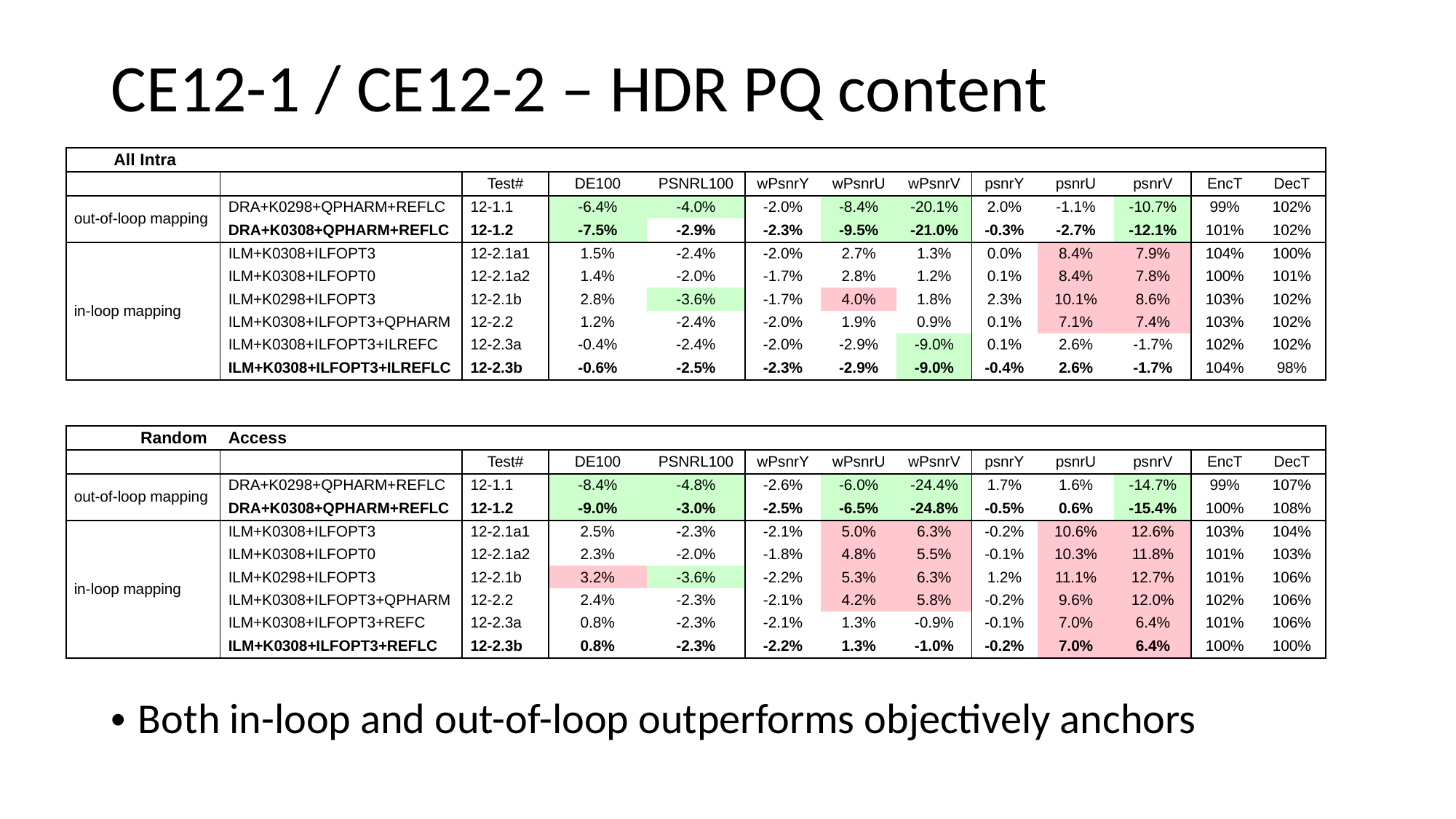

# CE12-1 / CE12-2 – HDR PQ content
| All Intra |  |  |  |  |  |  |  |  |  |  |  |  |
| --- | --- | --- | --- | --- | --- | --- | --- | --- | --- | --- | --- | --- |
|  |  | Test# | DE100 | PSNRL100 | wPsnrY | wPsnrU | wPsnrV | psnrY | psnrU | psnrV | EncT | DecT |
| out-of-loop mapping | DRA+K0298+QPHARM+REFLC | 12-1.1 | -6.4% | -4.0% | -2.0% | -8.4% | -20.1% | 2.0% | -1.1% | -10.7% | 99% | 102% |
|  | DRA+K0308+QPHARM+REFLC | 12-1.2 | -7.5% | -2.9% | -2.3% | -9.5% | -21.0% | -0.3% | -2.7% | -12.1% | 101% | 102% |
| in-loop mapping | ILM+K0308+ILFOPT3 | 12-2.1a1 | 1.5% | -2.4% | -2.0% | 2.7% | 1.3% | 0.0% | 8.4% | 7.9% | 104% | 100% |
|  | ILM+K0308+ILFOPT0 | 12-2.1a2 | 1.4% | -2.0% | -1.7% | 2.8% | 1.2% | 0.1% | 8.4% | 7.8% | 100% | 101% |
|  | ILM+K0298+ILFOPT3 | 12-2.1b | 2.8% | -3.6% | -1.7% | 4.0% | 1.8% | 2.3% | 10.1% | 8.6% | 103% | 102% |
|  | ILM+K0308+ILFOPT3+QPHARM | 12-2.2 | 1.2% | -2.4% | -2.0% | 1.9% | 0.9% | 0.1% | 7.1% | 7.4% | 103% | 102% |
|  | ILM+K0308+ILFOPT3+ILREFC | 12-2.3a | -0.4% | -2.4% | -2.0% | -2.9% | -9.0% | 0.1% | 2.6% | -1.7% | 102% | 102% |
|  | ILM+K0308+ILFOPT3+ILREFLC | 12-2.3b | -0.6% | -2.5% | -2.3% | -2.9% | -9.0% | -0.4% | 2.6% | -1.7% | 104% | 98% |
| Random | Access |  |  |  |  |  |  |  |  |  |  |  |
| --- | --- | --- | --- | --- | --- | --- | --- | --- | --- | --- | --- | --- |
|  |  | Test# | DE100 | PSNRL100 | wPsnrY | wPsnrU | wPsnrV | psnrY | psnrU | psnrV | EncT | DecT |
| out-of-loop mapping | DRA+K0298+QPHARM+REFLC | 12-1.1 | -8.4% | -4.8% | -2.6% | -6.0% | -24.4% | 1.7% | 1.6% | -14.7% | 99% | 107% |
|  | DRA+K0308+QPHARM+REFLC | 12-1.2 | -9.0% | -3.0% | -2.5% | -6.5% | -24.8% | -0.5% | 0.6% | -15.4% | 100% | 108% |
| in-loop mapping | ILM+K0308+ILFOPT3 | 12-2.1a1 | 2.5% | -2.3% | -2.1% | 5.0% | 6.3% | -0.2% | 10.6% | 12.6% | 103% | 104% |
|  | ILM+K0308+ILFOPT0 | 12-2.1a2 | 2.3% | -2.0% | -1.8% | 4.8% | 5.5% | -0.1% | 10.3% | 11.8% | 101% | 103% |
|  | ILM+K0298+ILFOPT3 | 12-2.1b | 3.2% | -3.6% | -2.2% | 5.3% | 6.3% | 1.2% | 11.1% | 12.7% | 101% | 106% |
|  | ILM+K0308+ILFOPT3+QPHARM | 12-2.2 | 2.4% | -2.3% | -2.1% | 4.2% | 5.8% | -0.2% | 9.6% | 12.0% | 102% | 106% |
|  | ILM+K0308+ILFOPT3+REFC | 12-2.3a | 0.8% | -2.3% | -2.1% | 1.3% | -0.9% | -0.1% | 7.0% | 6.4% | 101% | 106% |
|  | ILM+K0308+ILFOPT3+REFLC | 12-2.3b | 0.8% | -2.3% | -2.2% | 1.3% | -1.0% | -0.2% | 7.0% | 6.4% | 100% | 100% |
Both in-loop and out-of-loop outperforms objectively anchors